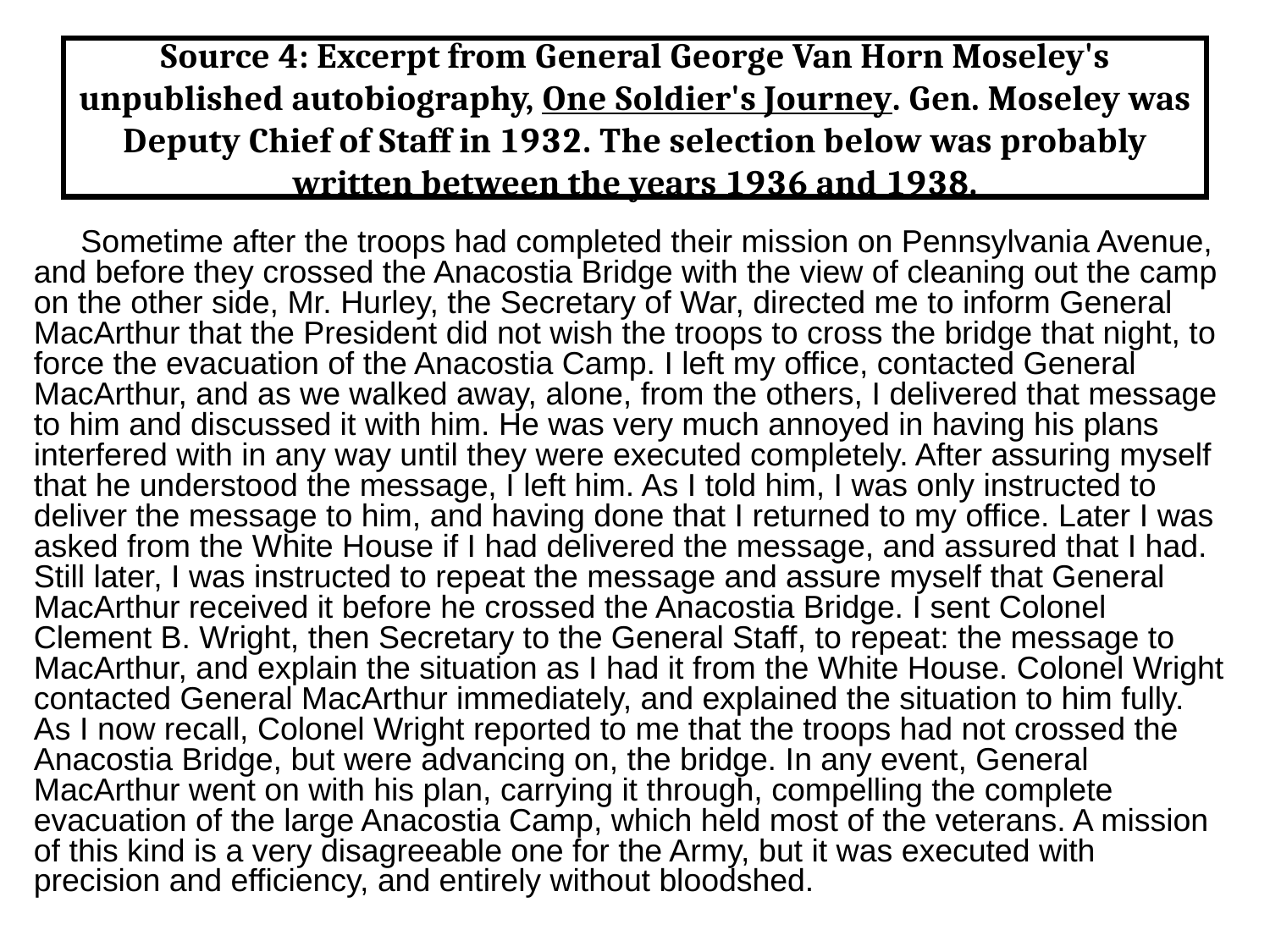

# Source 4: Excerpt from General George Van Horn Moseley's unpublished autobiography, One Soldier's Journey. Gen. Moseley was Deputy Chief of Staff in 1932. The selection below was probably written between the years 1936 and 1938.
Sometime after the troops had completed their mission on Pennsylvania Avenue, and before they crossed the Anacostia Bridge with the view of cleaning out the camp on the other side, Mr. Hurley, the Secretary of War, directed me to inform General MacArthur that the President did not wish the troops to cross the bridge that night, to force the evacuation of the Anacostia Camp. I left my office, contacted General MacArthur, and as we walked away, alone, from the others, I delivered that message to him and discussed it with him. He was very much annoyed in having his plans interfered with in any way until they were executed completely. After assuring myself that he understood the message, I left him. As I told him, I was only instructed to deliver the message to him, and having done that I returned to my office. Later I was asked from the White House if I had delivered the message, and assured that I had. Still later, I was instructed to repeat the message and assure myself that General MacArthur received it before he crossed the Anacostia Bridge. I sent Colonel Clement B. Wright, then Secretary to the General Staff, to repeat: the message to MacArthur, and explain the situation as I had it from the White House. Colonel Wright contacted General MacArthur immediately, and explained the situation to him fully. As I now recall, Colonel Wright reported to me that the troops had not crossed the Anacostia Bridge, but were advancing on, the bridge. In any event, General MacArthur went on with his plan, carrying it through, compelling the complete evacuation of the large Anacostia Camp, which held most of the veterans. A mission of this kind is a very disagreeable one for the Army, but it was executed with precision and efficiency, and entirely without bloodshed.